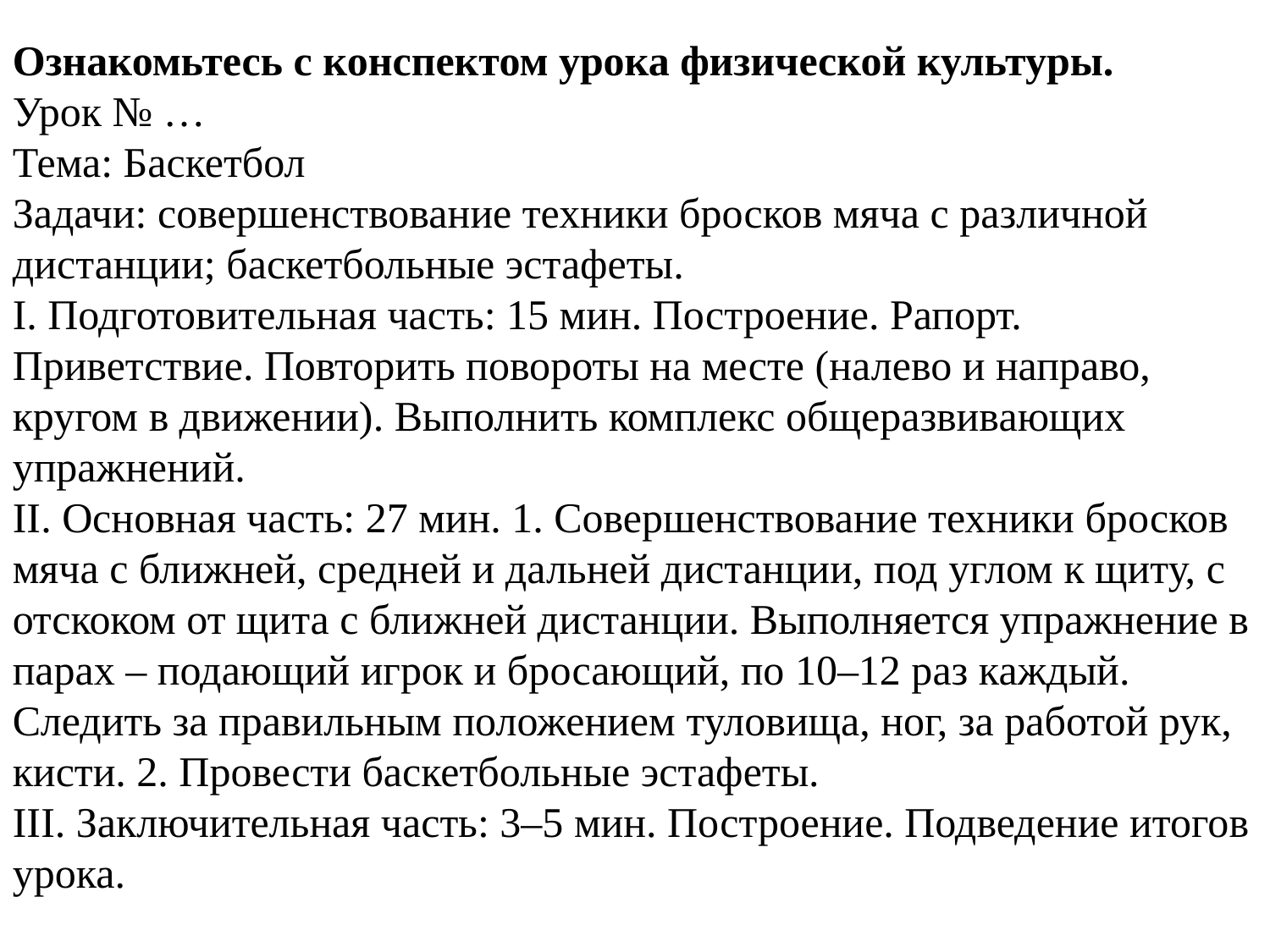

Ознакомьтесь с конспектом урока физической культуры.
Урок № …
Тема: Баскетбол
Задачи: совершенствование техники бросков мяча с различной дистанции; баскетбольные эстафеты.
I. Подготовительная часть: 15 мин. Построение. Рапорт. Приветствие. Повторить повороты на месте (налево и направо, кругом в движении). Выполнить комплекс общеразвивающих упражнений.
II. Основная часть: 27 мин. 1. Совершенствование техники бросков мяча с ближней, средней и дальней дистанции, под углом к щиту, с отскоком от щита с ближней дистанции. Выполняется упражнение в парах – подающий игрок и бросающий, по 10–12 раз каждый. Следить за правильным положением туловища, ног, за работой рук, кисти. 2. Провести баскетбольные эстафеты.
III. Заключительная часть: 3–5 мин. Построение. Подведение итогов урока.